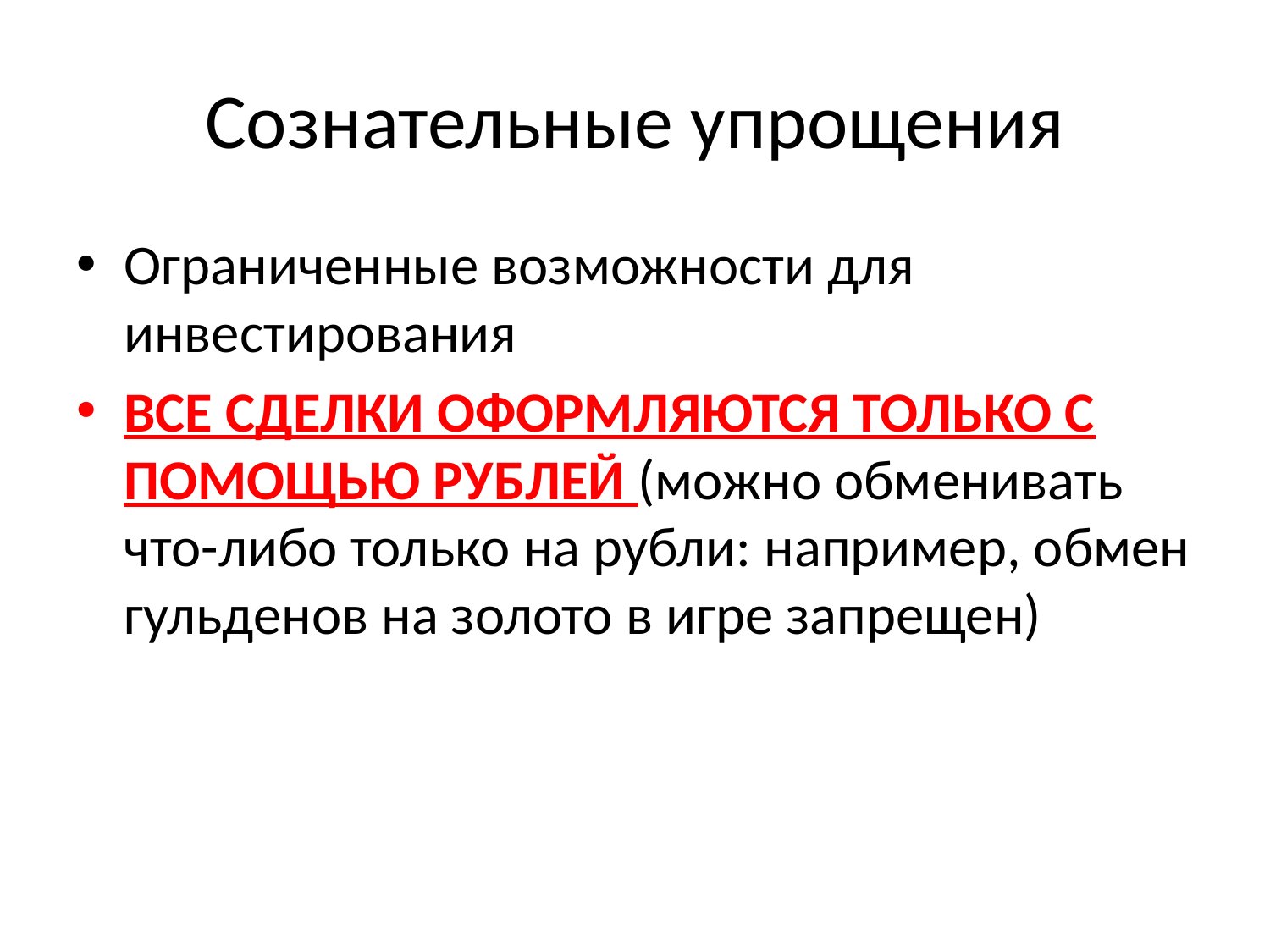

# Сознательные упрощения
Ограниченные возможности для инвестирования
ВСЕ СДЕЛКИ ОФОРМЛЯЮТСЯ ТОЛЬКО С ПОМОЩЬЮ РУБЛЕЙ (можно обменивать что-либо только на рубли: например, обмен гульденов на золото в игре запрещен)